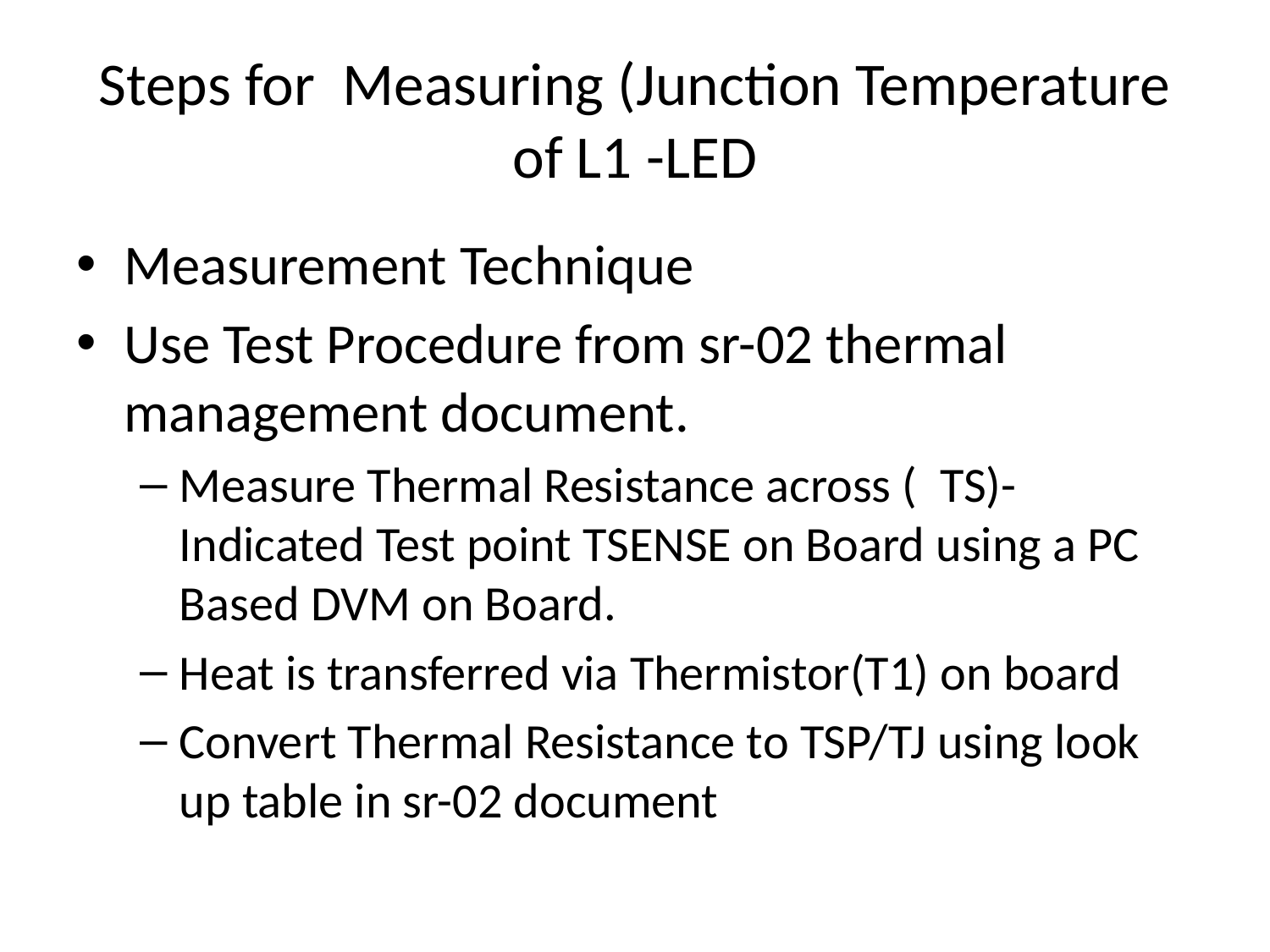

# Steps for  Measuring (Junction Temperature of L1 -LED
Measurement Technique
Use Test Procedure from sr-02 thermal management document.
Measure Thermal Resistance across (  TS)-Indicated Test point TSENSE on Board using a PC Based DVM on Board.
Heat is transferred via Thermistor(T1) on board
Convert Thermal Resistance to TSP/TJ using look up table in sr-02 document